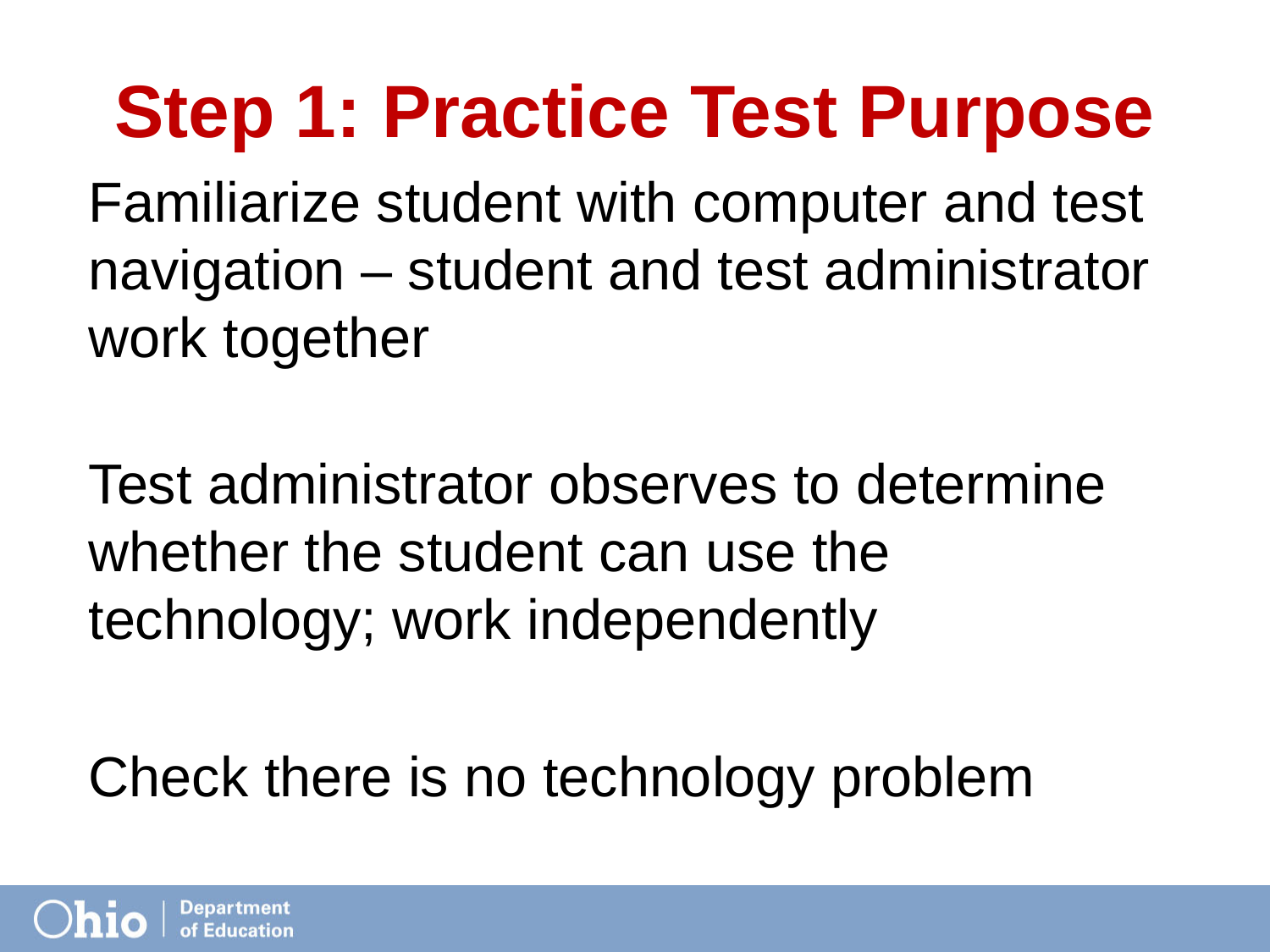

# Step 1: Practice Test Purpose
Familiarize student with computer and test navigation – student and test administrator work together

Test administrator observes to determine whether the student can use the technology; work independently

Check there is no technology problem